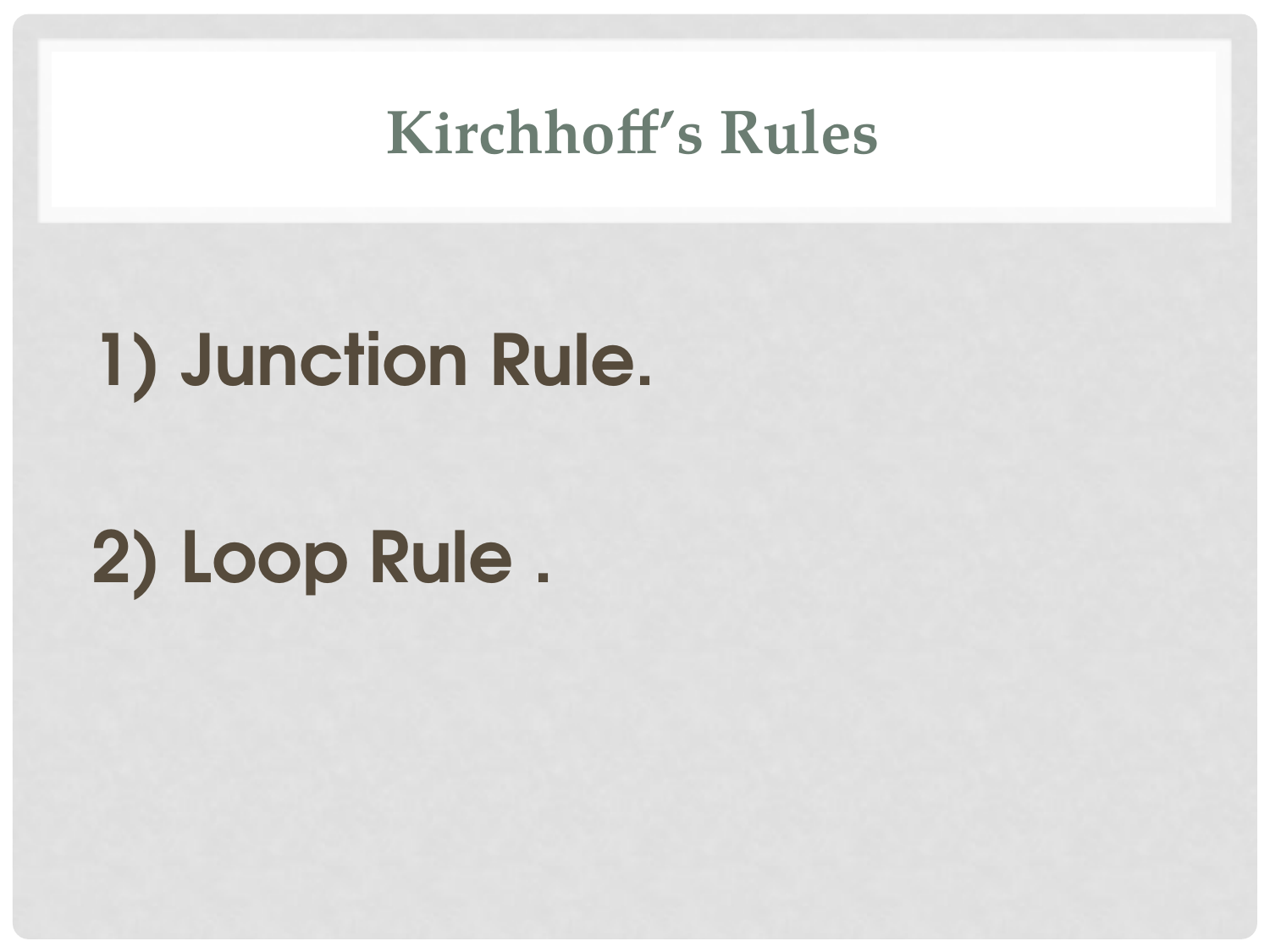

# Kirchhoff’s Rules

1) Junction Rule.

2) Loop Rule .